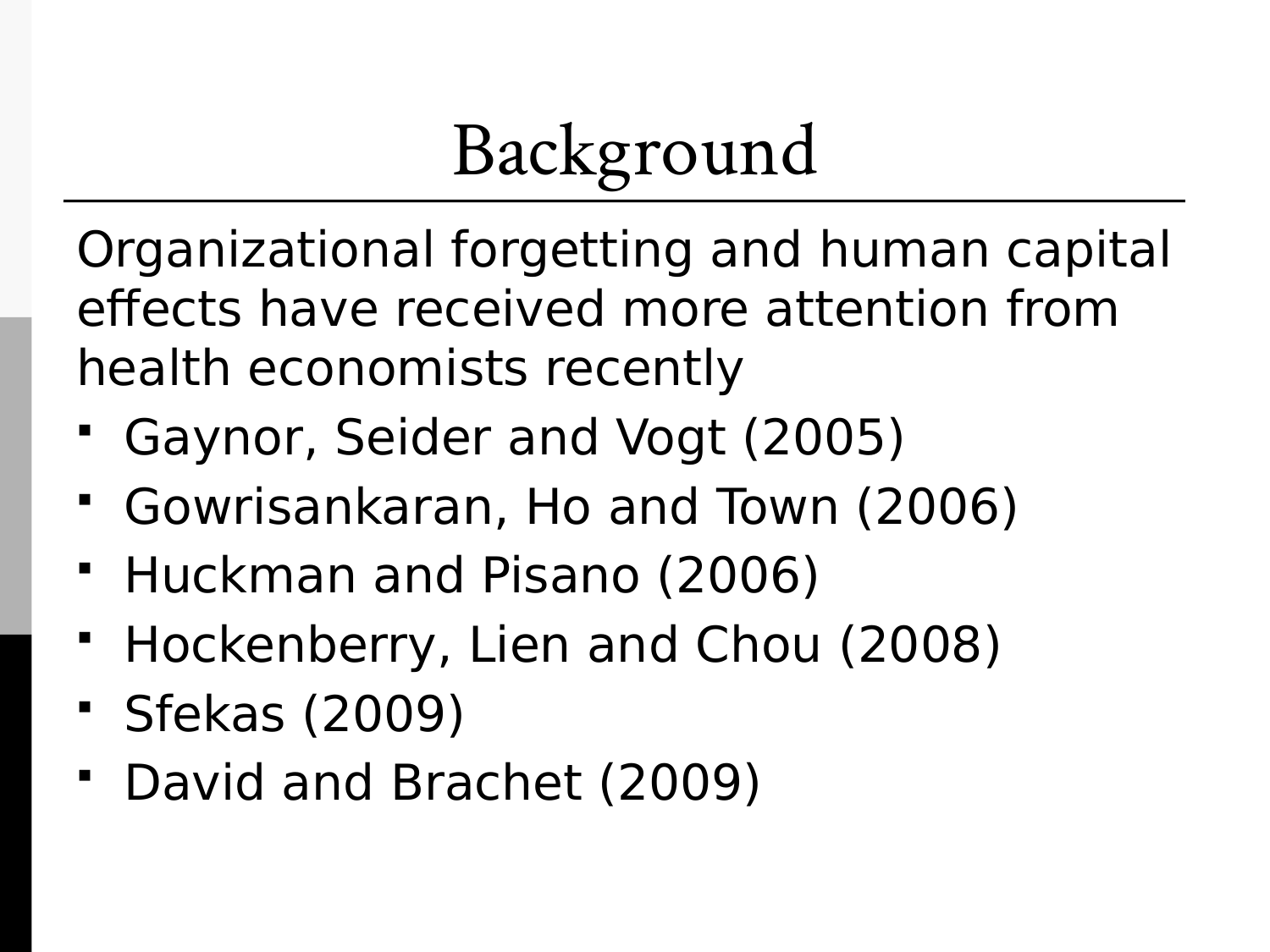

# Background
Organizational forgetting and human capital effects have received more attention from health economists recently
Gaynor, Seider and Vogt (2005)
Gowrisankaran, Ho and Town (2006)
Huckman and Pisano (2006)
Hockenberry, Lien and Chou (2008)
Sfekas (2009)
David and Brachet (2009)